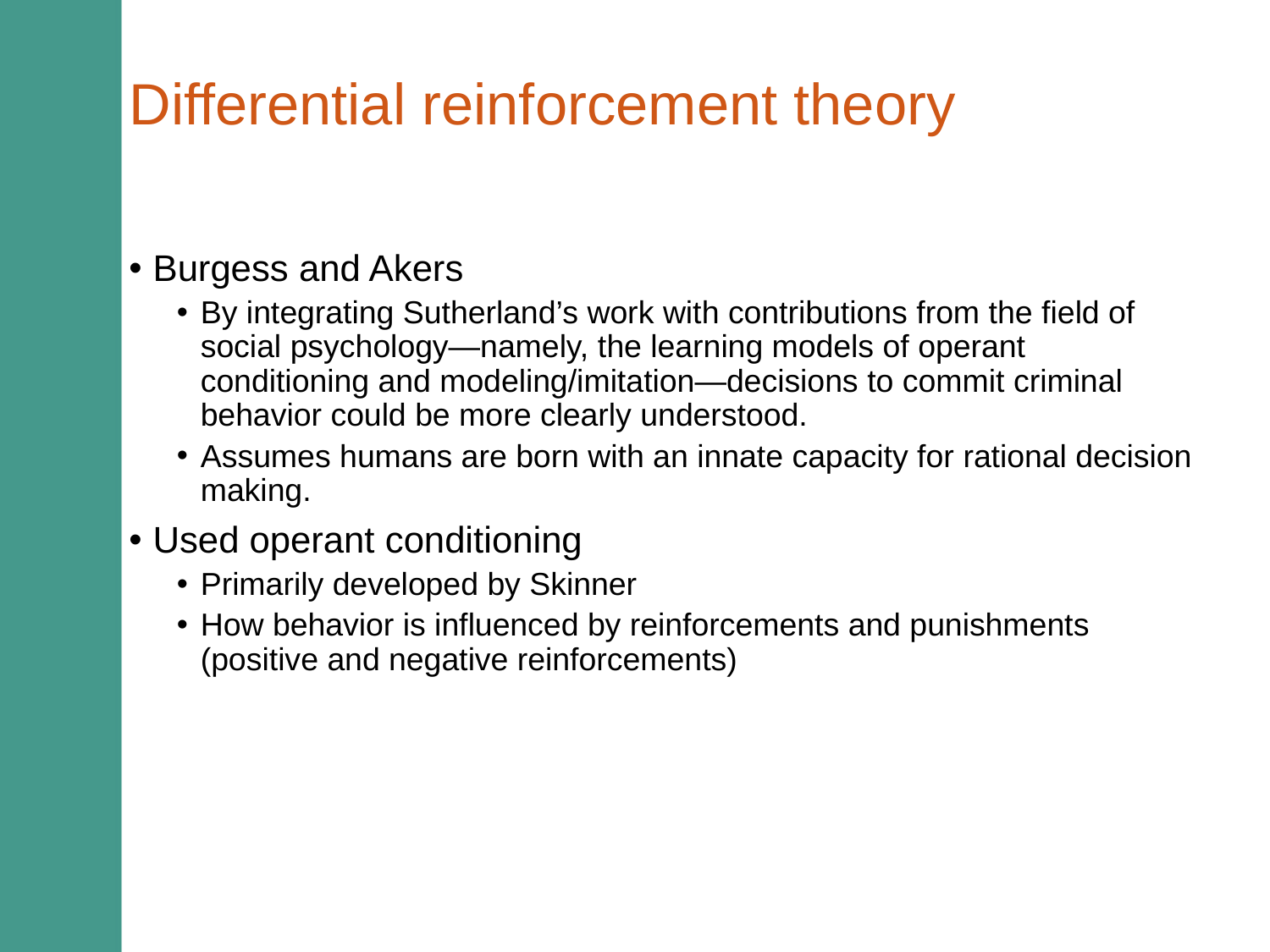

# Differential reinforcement theory
Burgess and Akers
By integrating Sutherland’s work with contributions from the field of social psychology—namely, the learning models of operant conditioning and modeling/imitation—decisions to commit criminal behavior could be more clearly understood.
Assumes humans are born with an innate capacity for rational decision making.
Used operant conditioning
Primarily developed by Skinner
How behavior is influenced by reinforcements and punishments (positive and negative reinforcements)